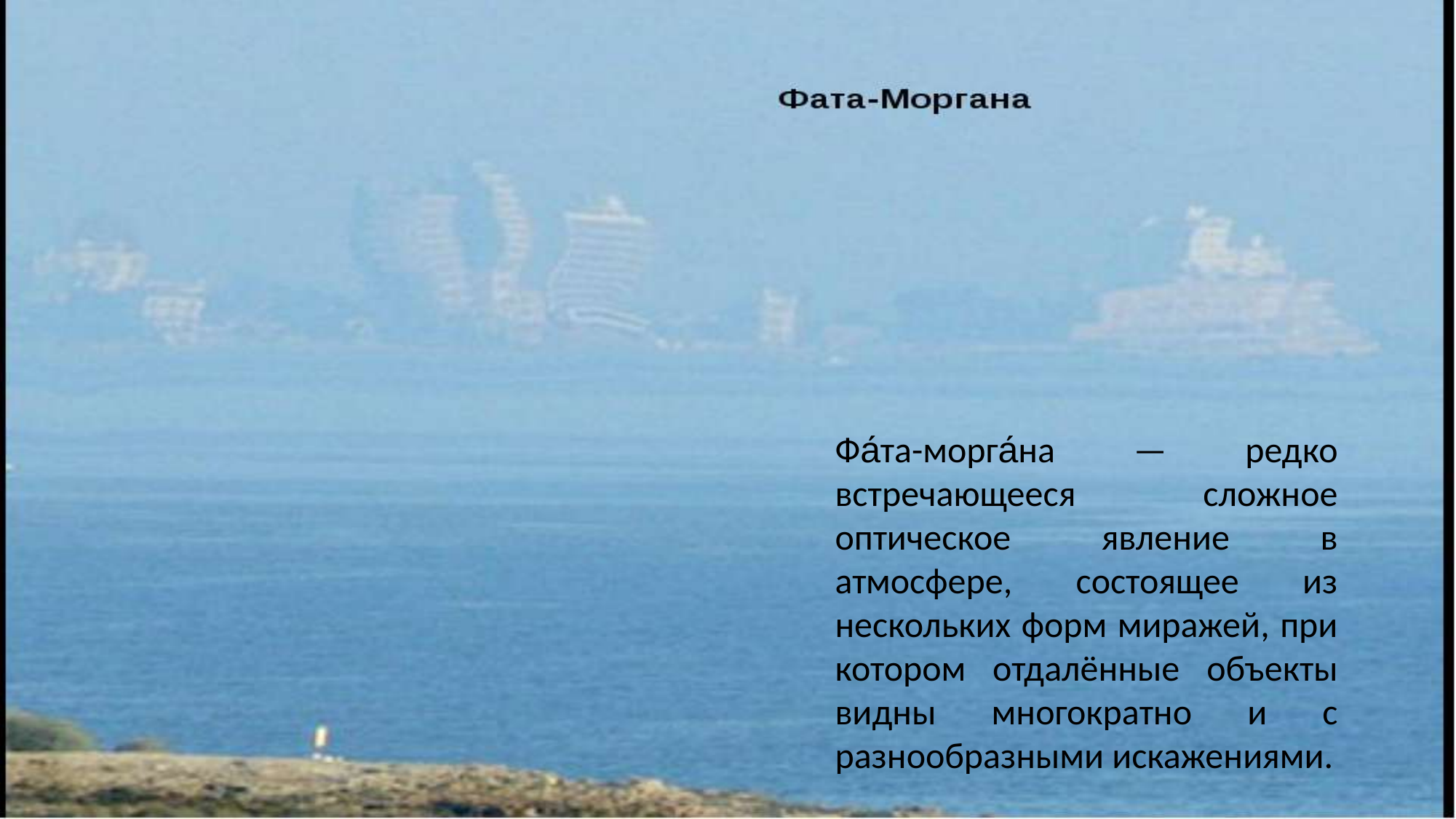

Фа́та-морга́на — редко встречающееся сложное оптическое явление в атмосфере, состоящее из нескольких форм миражей, при котором отдалённые объекты видны многократно и с разнообразными искажениями.